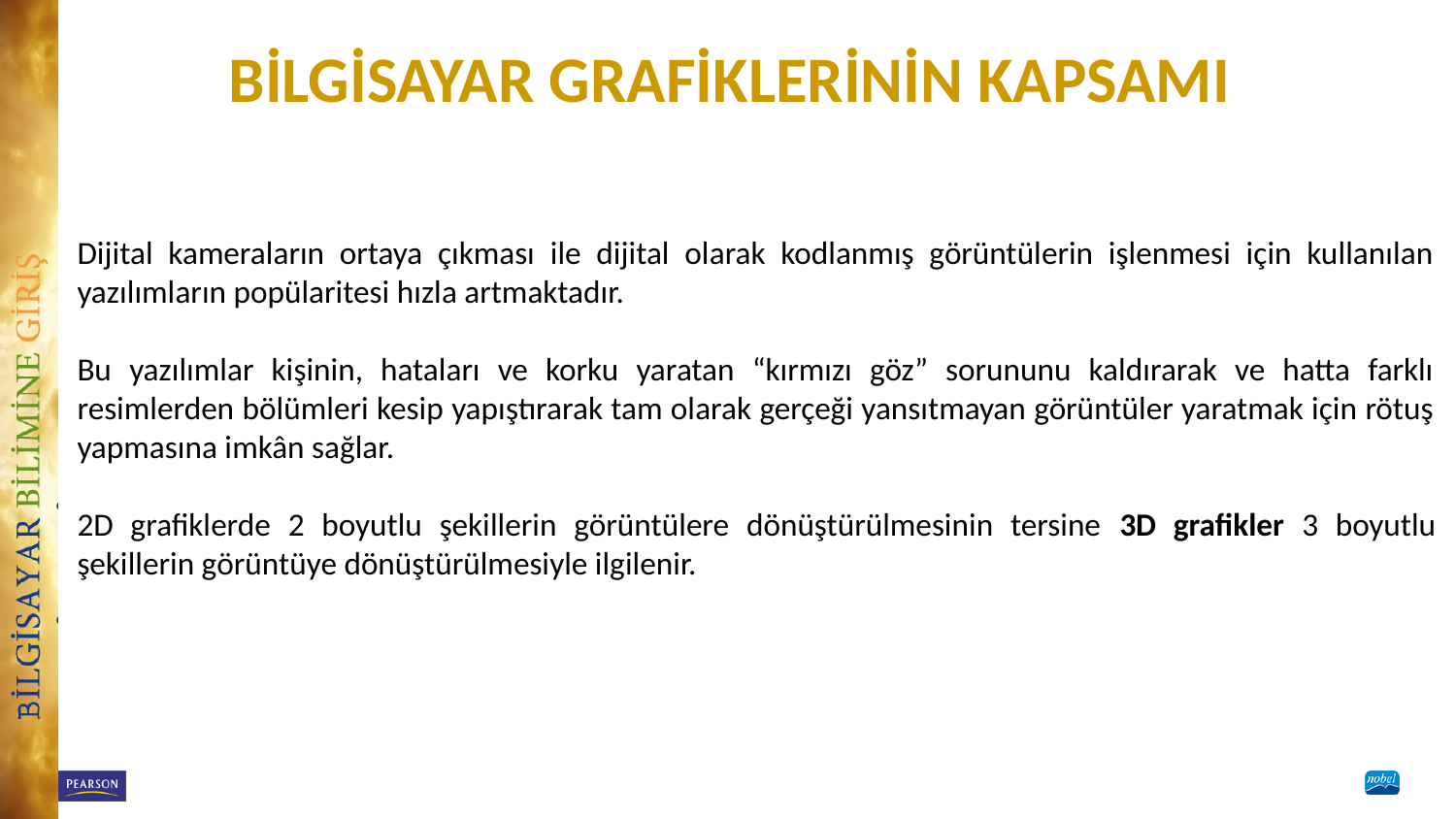

# BİLGİSAYAR GRAFİKLERİNİN KAPSAMI
Dijital kameraların ortaya çıkması ile dijital olarak kodlanmış görüntülerin işlenmesi için kullanılan yazılımların popülaritesi hızla artmaktadır.

Bu yazılımlar kişinin, hataları ve korku yaratan “kırmızı göz” sorununu kaldırarak ve hatta farklı resimlerden bölümleri kesip yapıştırarak tam olarak gerçeği yansıtmayan görüntüler yaratmak için rötuş yapmasına imkân sağlar.

2D grafiklerde 2 boyutlu şekillerin görüntülere dönüştürülmesinin tersine 3D grafikler 3 boyutlu şekillerin görüntüye dönüştürülmesiyle ilgilenir.